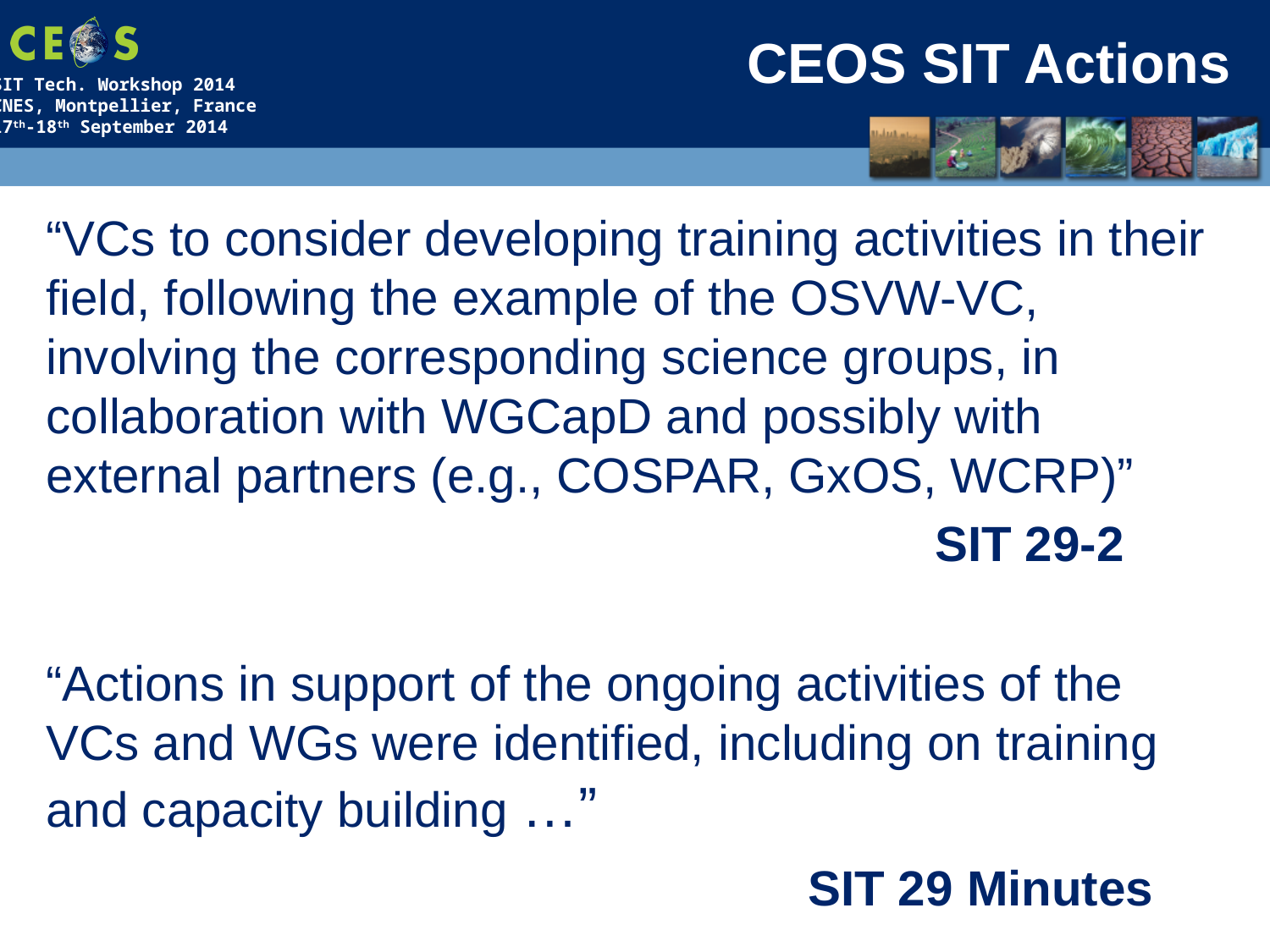

# CEOS SIT Actions
“VCs to consider developing training activities in their field, following the example of the OSVW-VC, involving the corresponding science groups, in collaboration with WGCapD and possibly with external partners (e.g., COSPAR, GxOS, WCRP)”
							SIT 29-2

“Actions in support of the ongoing activities of the VCs and WGs were identified, including on training and capacity building …”
						SIT 29 Minutes